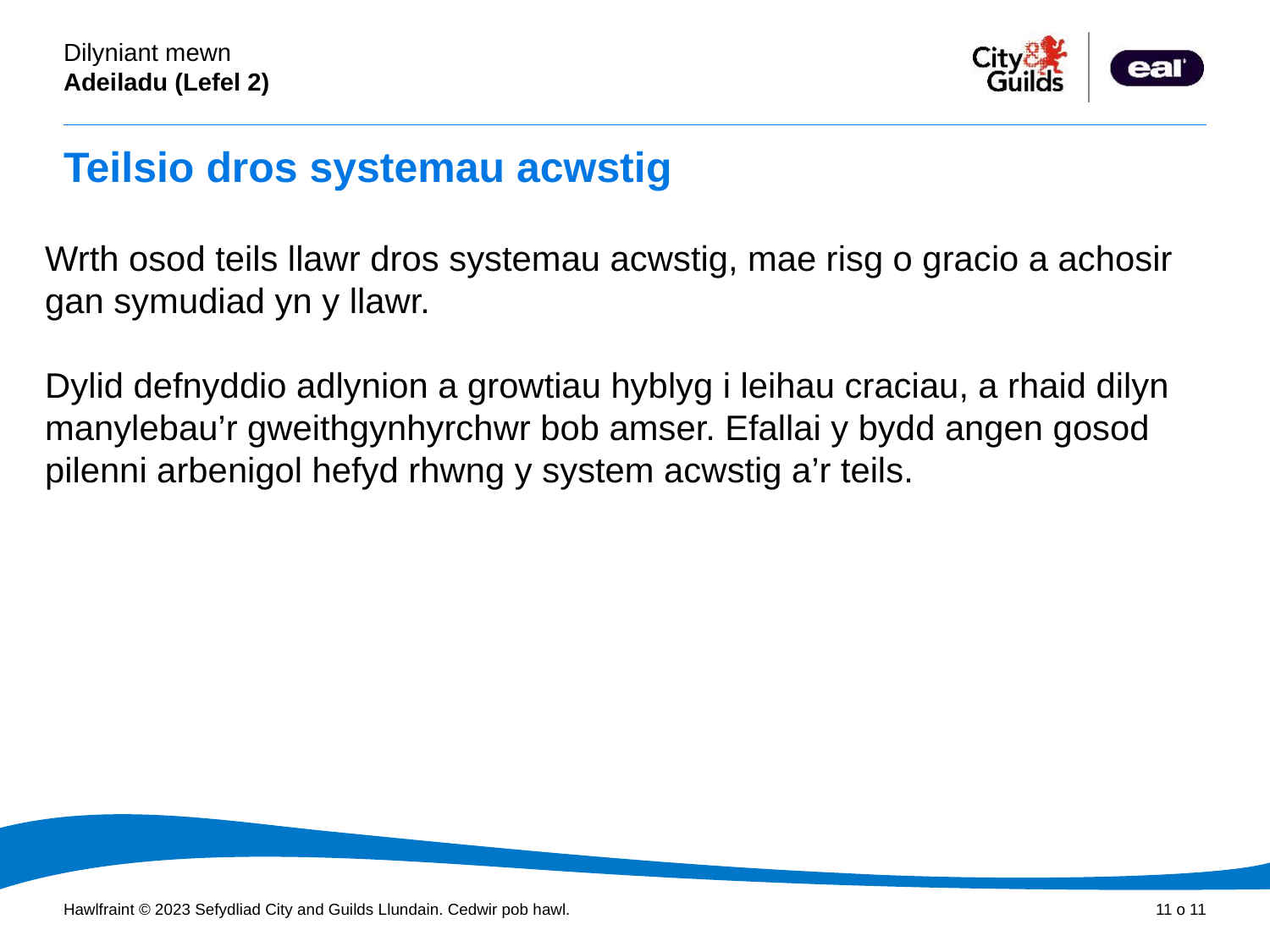

# Teilsio dros systemau acwstig
Wrth osod teils llawr dros systemau acwstig, mae risg o gracio a achosir gan symudiad yn y llawr.

Dylid defnyddio adlynion a growtiau hyblyg i leihau craciau, a rhaid dilyn manylebau’r gweithgynhyrchwr bob amser. Efallai y bydd angen gosod pilenni arbenigol hefyd rhwng y system acwstig a’r teils.